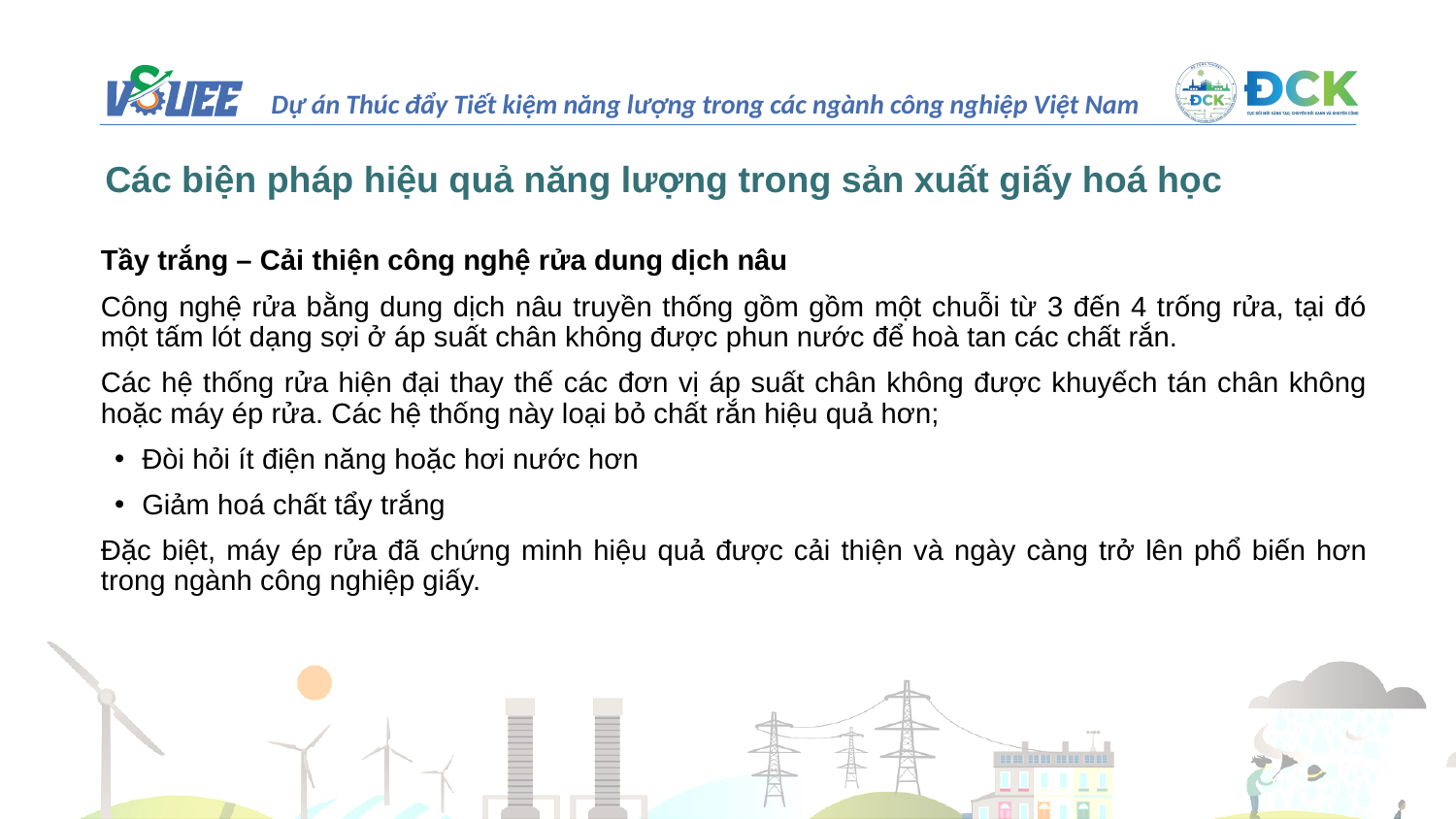

# Các biện pháp hiệu quả năng lượng trong sản xuất giấy hoá học
Tầy trắng – Cải thiện công nghệ rửa dung dịch nâu
Công nghệ rửa bằng dung dịch nâu truyền thống gồm gồm một chuỗi từ 3 đến 4 trống rửa, tại đó một tấm lót dạng sợi ở áp suất chân không được phun nước để hoà tan các chất rắn.
Các hệ thống rửa hiện đại thay thế các đơn vị áp suất chân không được khuyếch tán chân không hoặc máy ép rửa. Các hệ thống này loại bỏ chất rắn hiệu quả hơn;
Đòi hỏi ít điện năng hoặc hơi nước hơn
Giảm hoá chất tẩy trắng
Đặc biệt, máy ép rửa đã chứng minh hiệu quả được cải thiện và ngày càng trở lên phổ biến hơn trong ngành công nghiệp giấy.